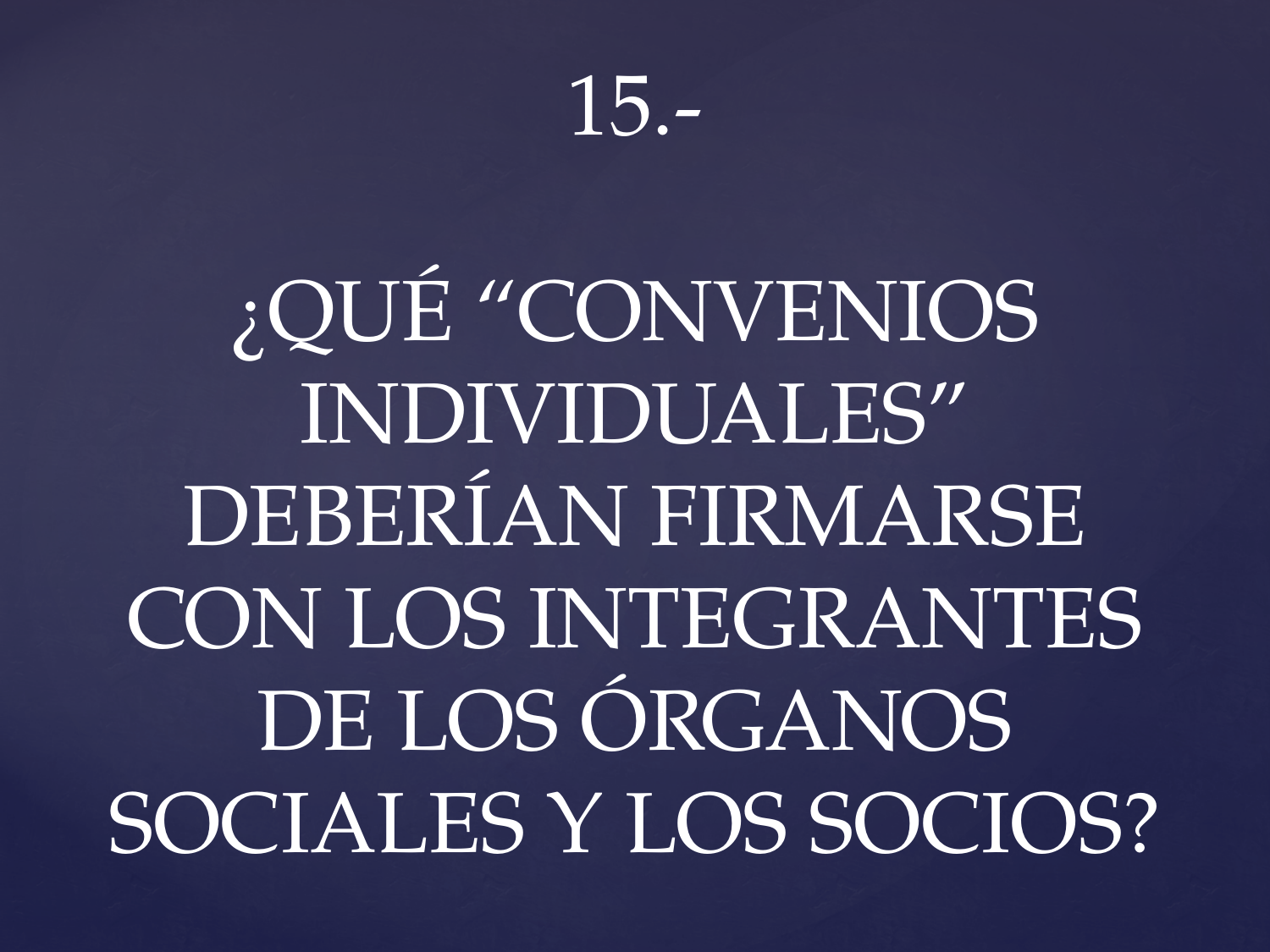

# 15.- ¿QUÉ “CONVENIOS INDIVIDUALES” DEBERÍAN FIRMARSE CON LOS INTEGRANTES DE LOS ÓRGANOS SOCIALES Y LOS SOCIOS?